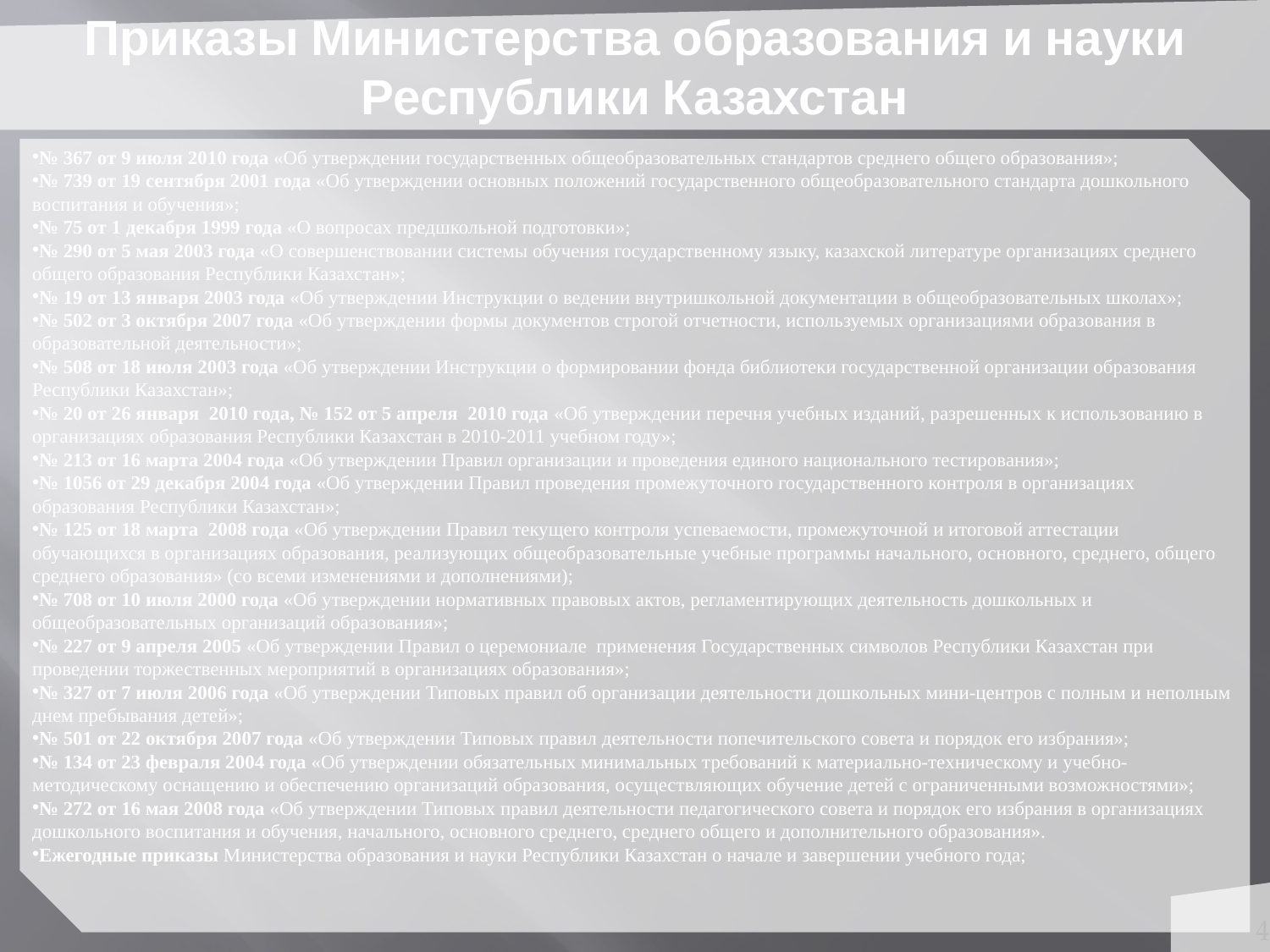

Приказы Министерства образования и науки Республики Казахстан

№ 367 от 9 июля 2010 года «Об утверждении государственных общеобразовательных стандартов среднего общего образования»;
№ 739 от 19 сентября 2001 года «Об утверждении основных положений государственного общеобразовательного стандарта дошкольного воспитания и обучения»;
№ 75 от 1 декабря 1999 года «О вопросах предшкольной подготовки»;
№ 290 от 5 мая 2003 года «О совершенствовании системы обучения государственному языку, казахской литературе организациях среднего общего образования Республики Казахстан»;
№ 19 от 13 января 2003 года «Об утверждении Инструкции о ведении внутришкольной документации в общеобразовательных школах»;
№ 502 от 3 октября 2007 года «Об утверждении формы документов строгой отчетности, используемых организациями образования в образовательной деятельности»;
№ 508 от 18 июля 2003 года «Об утверждении Инструкции о формировании фонда библиотеки государственной организации образования Республики Казахстан»;
№ 20 от 26 января  2010 года, № 152 от 5 апреля  2010 года «Об утверждении перечня учебных изданий, разрешенных к использованию в организациях образования Республики Казахстан в 2010-2011 учебном году»;
№ 213 от 16 марта 2004 года «Об утверждении Правил организации и проведения единого национального тестирования»;
№ 1056 от 29 декабря 2004 года «Об утверждении Правил проведения промежуточного государственного контроля в организациях образования Республики Казахстан»;
№ 125 от 18 марта  2008 года «Об утверждении Правил текущего контроля успеваемости, промежуточной и итоговой аттестации обучающихся в организациях образования, реализующих общеобразовательные учебные программы начального, основного, среднего, общего среднего образования» (со всеми изменениями и дополнениями);
№ 708 от 10 июля 2000 года «Об утверждении нормативных правовых актов, регламентирующих деятельность дошкольных и общеобразовательных организаций образования»;
№ 227 от 9 апреля 2005 «Об утверждении Правил о церемониале  применения Государственных символов Республики Казахстан при проведении торжественных мероприятий в организациях образования»;
№ 327 от 7 июля 2006 года «Об утверждении Типовых правил об организации деятельности дошкольных мини-центров с полным и неполным днем пребывания детей»;
№ 501 от 22 октября 2007 года «Об утверждении Типовых правил деятельности попечительского совета и порядок его избрания»;
№ 134 от 23 февраля 2004 года «Об утверждении обязательных минимальных требований к материально-техническому и учебно-методическому оснащению и обеспечению организаций образования, осуществляющих обучение детей с ограниченными возможностями»;
№ 272 от 16 мая 2008 года «Об утверждении Типовых правил деятельности педагогического совета и порядок его избрания в организациях дошкольного воспитания и обучения, начального, основного среднего, среднего общего и дополнительного образования».
Ежегодные приказы Министерства образования и науки Республики Казахстан о начале и завершении учебного года;

4